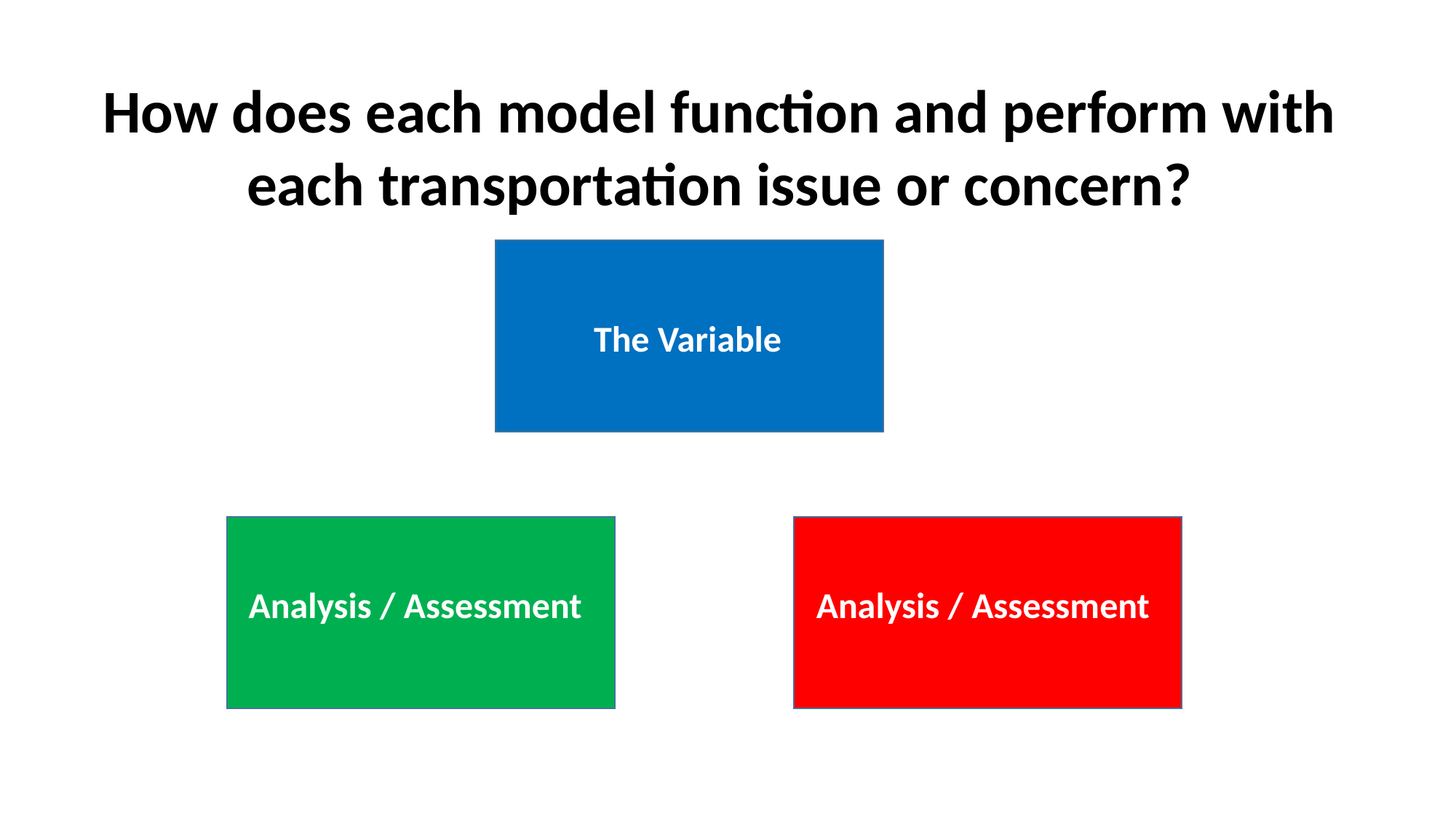

How does each model function and perform with each transportation issue or concern?

The Variable

Analysis / Assessment
Analysis / Assessment